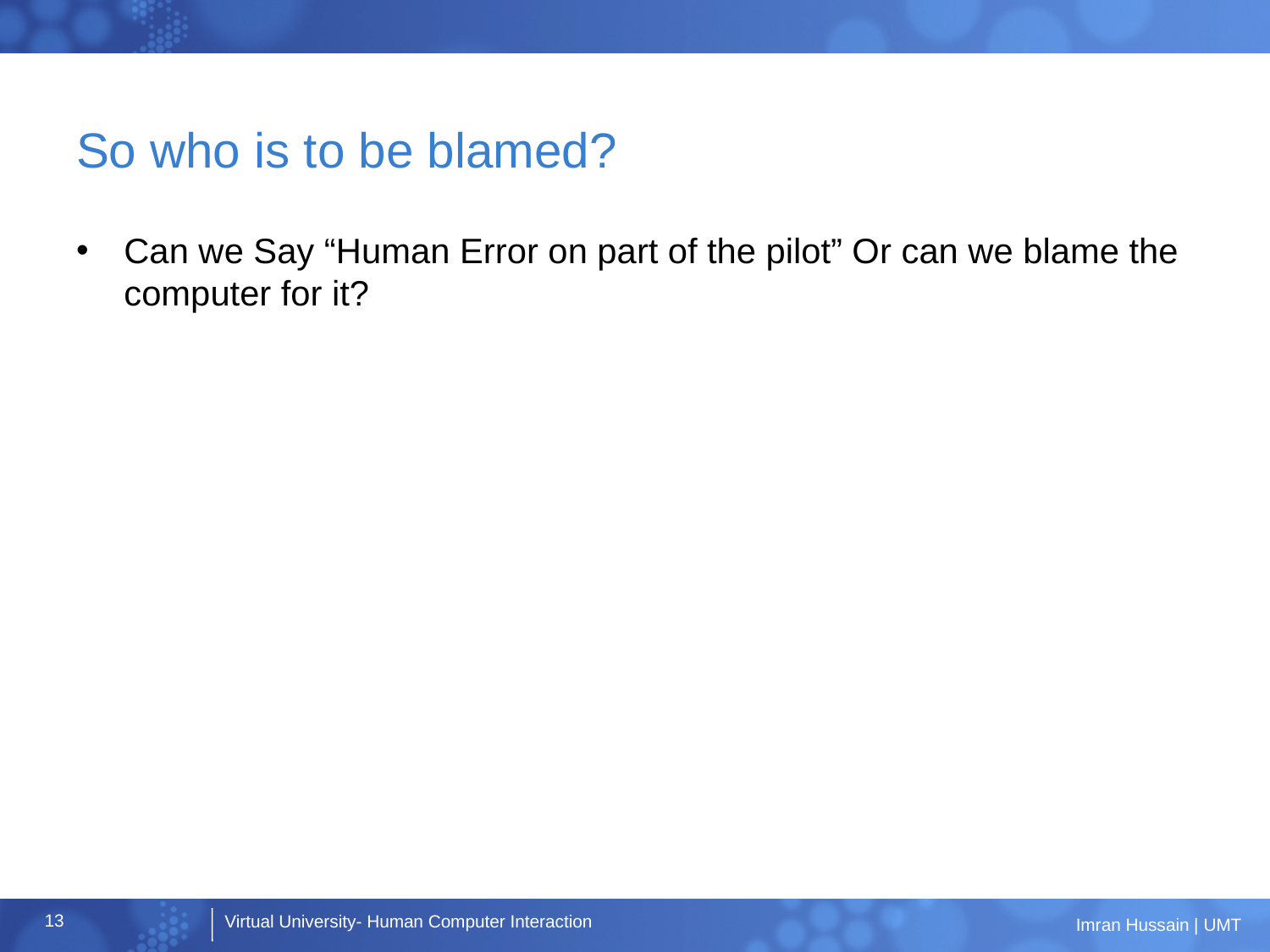

# So who is to be blamed?
Can we Say “Human Error on part of the pilot” Or can we blame the computer for it?